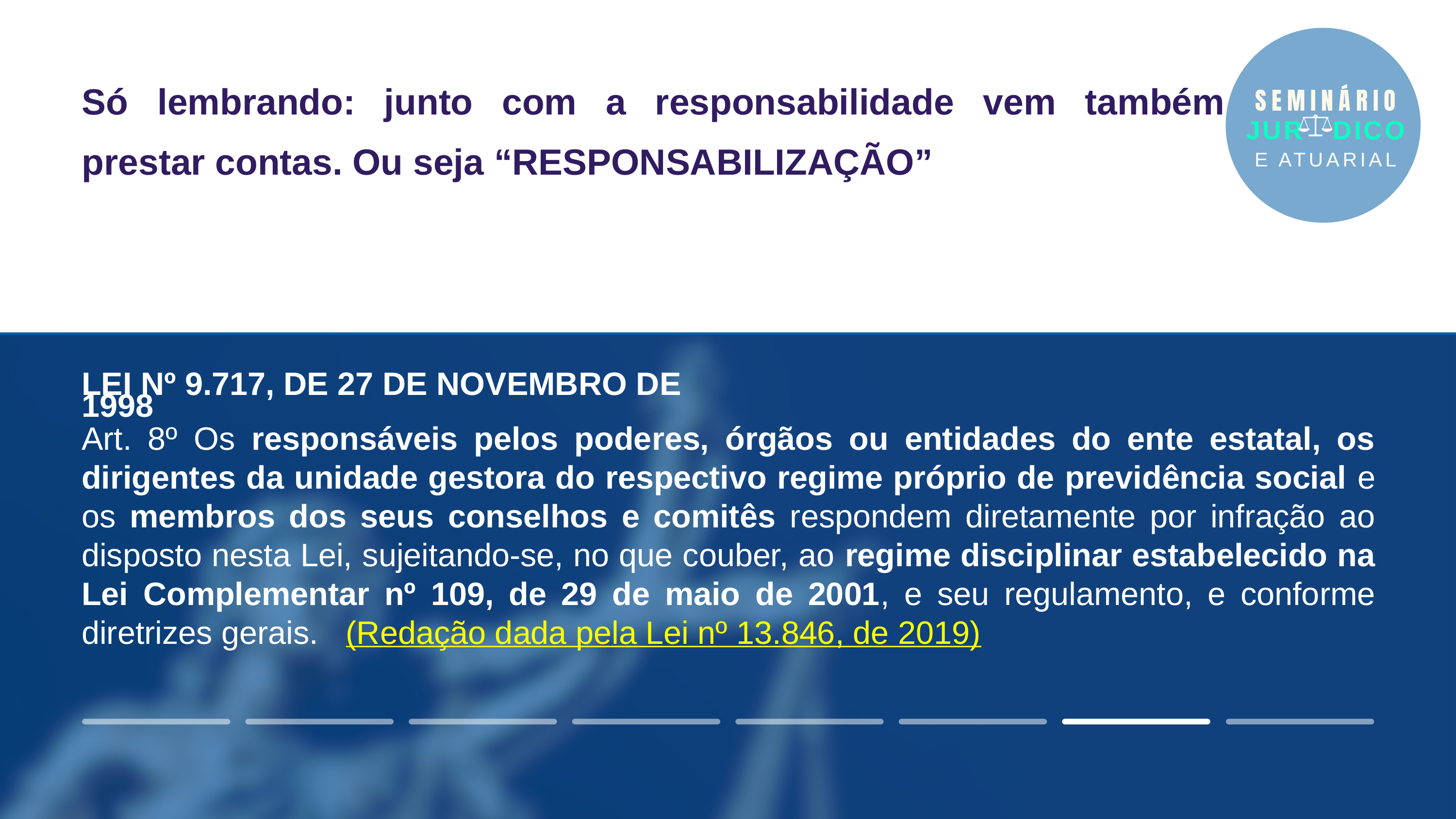

Só lembrando: junto com a responsabilidade vem também prestar contas. Ou seja “RESPONSABILIZAÇÃO”
SEMINÁRIO
JUR   DICO

E ATUARIAL

LEI Nº 9.717, DE 27 DE NOVEMBRO DE 1998
Art. 8º Os responsáveis pelos poderes, órgãos ou entidades do ente estatal, os dirigentes da unidade gestora do respectivo regime próprio de previdência social e os membros dos seus conselhos e comitês respondem diretamente por infração ao disposto nesta Lei, sujeitando-se, no que couber, ao regime disciplinar estabelecido na Lei Complementar nº 109, de 29 de maio de 2001, e seu regulamento, e conforme diretrizes gerais.   (Redação dada pela Lei nº 13.846, de 2019)